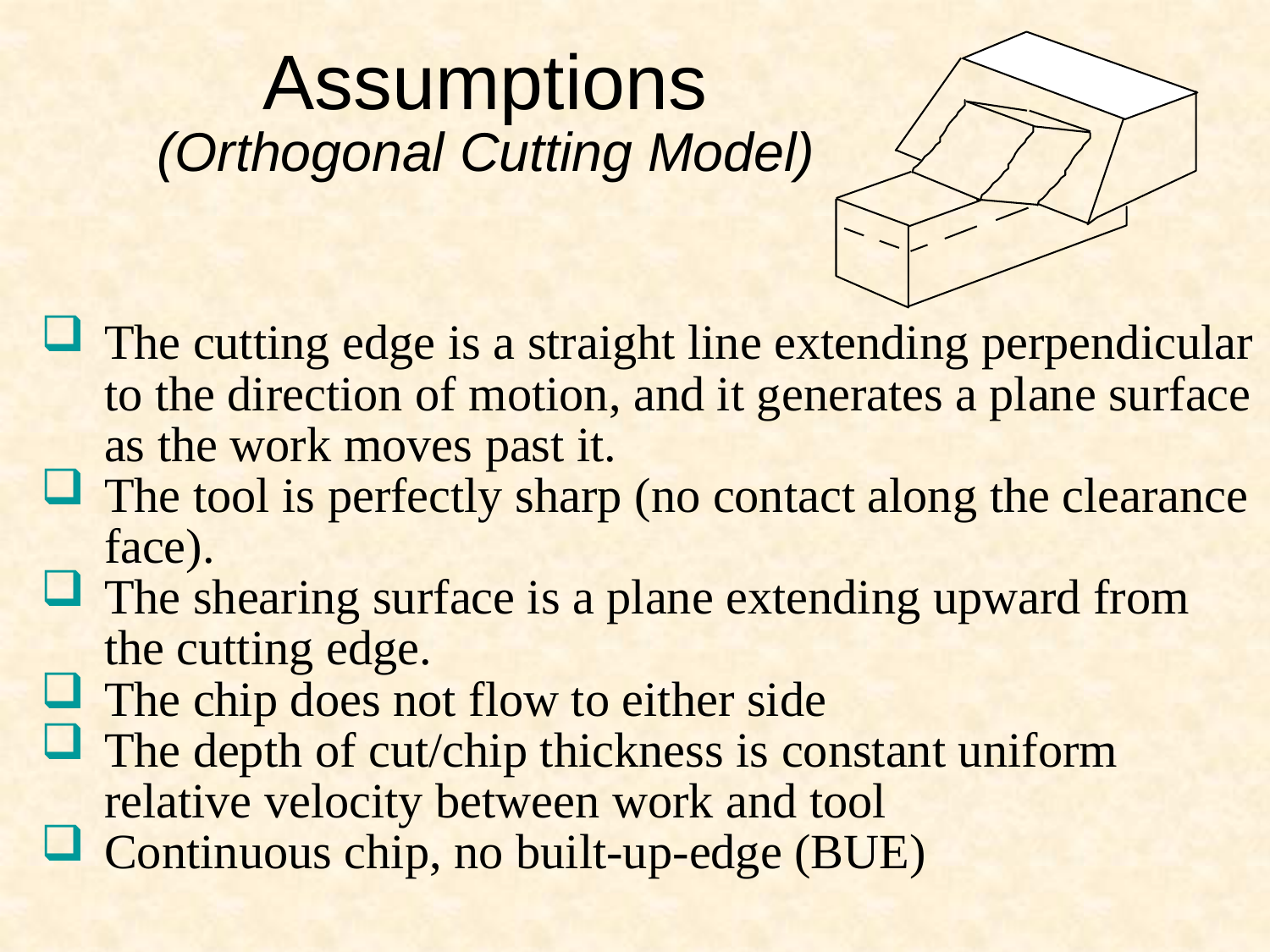

Assumptions
(Orthogonal Cutting Model)

The cutting edge is a straight line extending perpendicular to the direction of motion, and it generates a plane surface as the work moves past it.
The tool is perfectly sharp (no contact along the clearance face).
The shearing surface is a plane extending upward from the cutting edge.
The chip does not flow to either side
The depth of cut/chip thickness is constant uniform relative velocity between work and tool
Continuous chip, no built-up-edge (BUE)